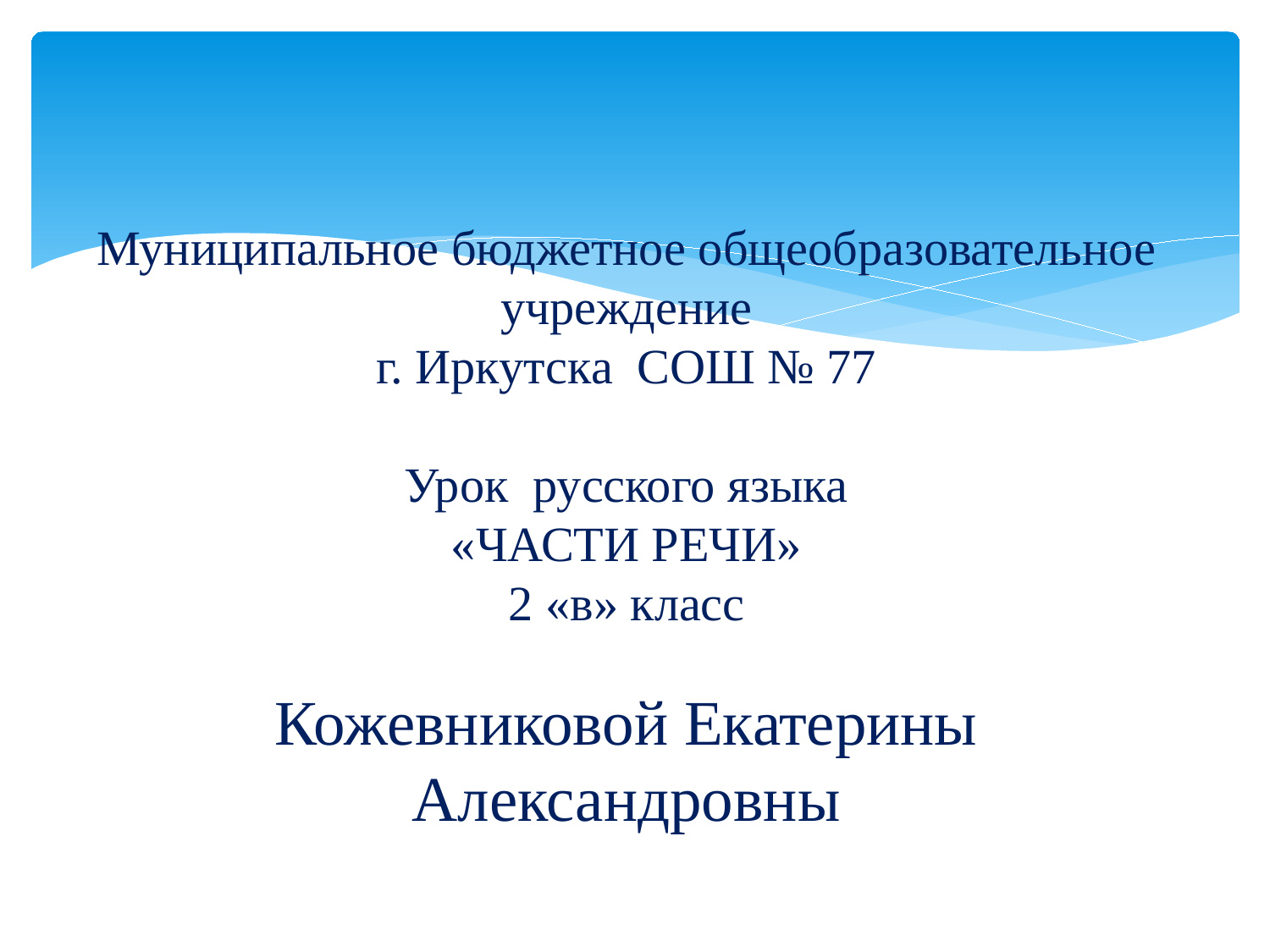

# Муниципальное бюджетное общеобразовательное учреждение г. Иркутска  СОШ № 77 Урок  русского языка «ЧАСТИ РЕЧИ» 2 «в» класс Кожевниковой Екатерины Александровны